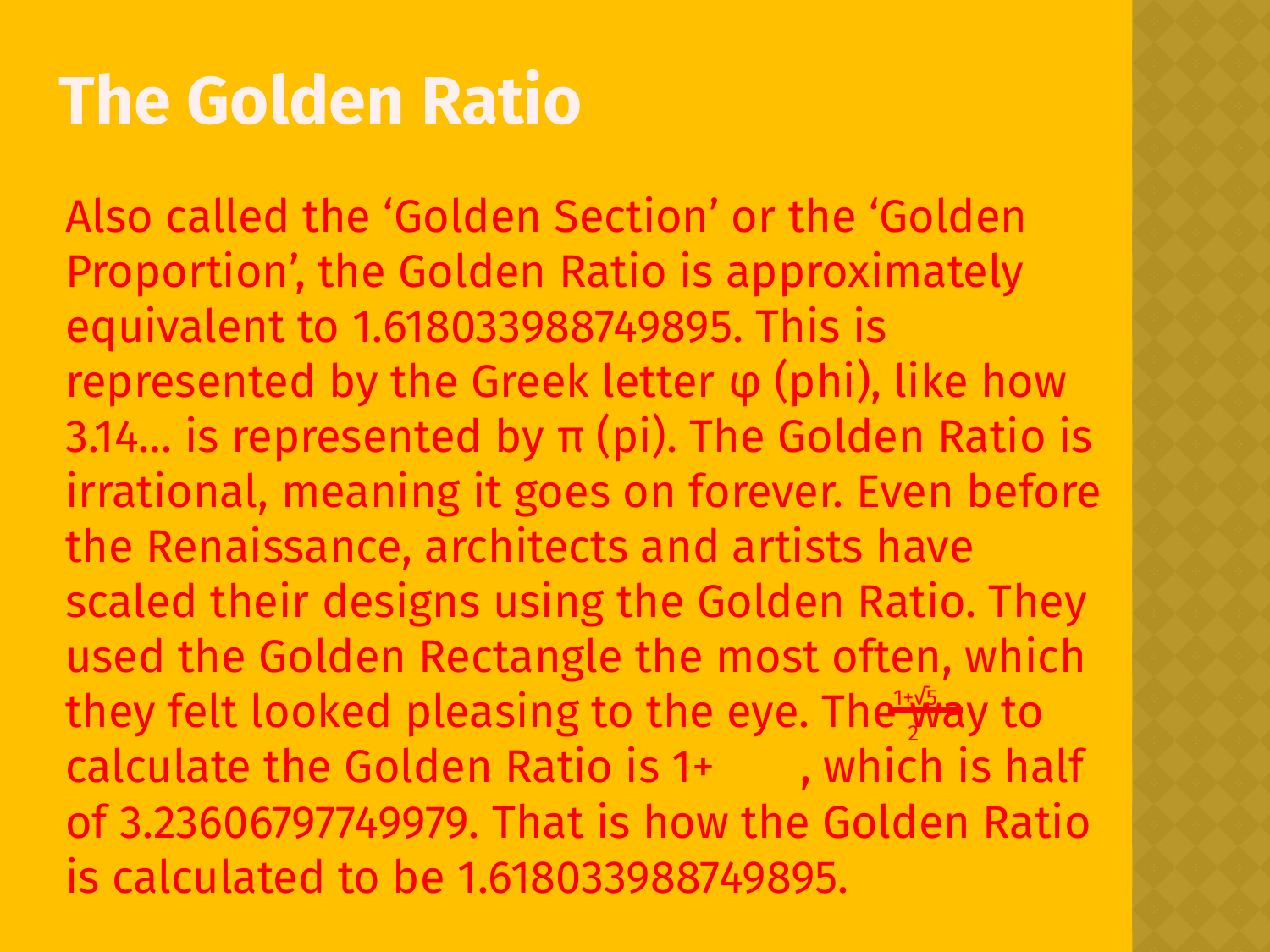

# The Golden Ratio
Also called the ‘Golden Section’ or the ‘Golden Proportion’, the Golden Ratio is approximately equivalent to 1.618033988749895. This is represented by the Greek letter φ (phi), like how 3.14… is represented by π (pi). The Golden Ratio is irrational, meaning it goes on forever. Even before the Renaissance, architects and artists have scaled their designs using the Golden Ratio. They used the Golden Rectangle the most often, which they felt looked pleasing to the eye. The way to calculate the Golden Ratio is 1+       , which is half of 3.23606797749979. That is how the Golden Ratio is calculated to be 1.618033988749895.
1+√5
2